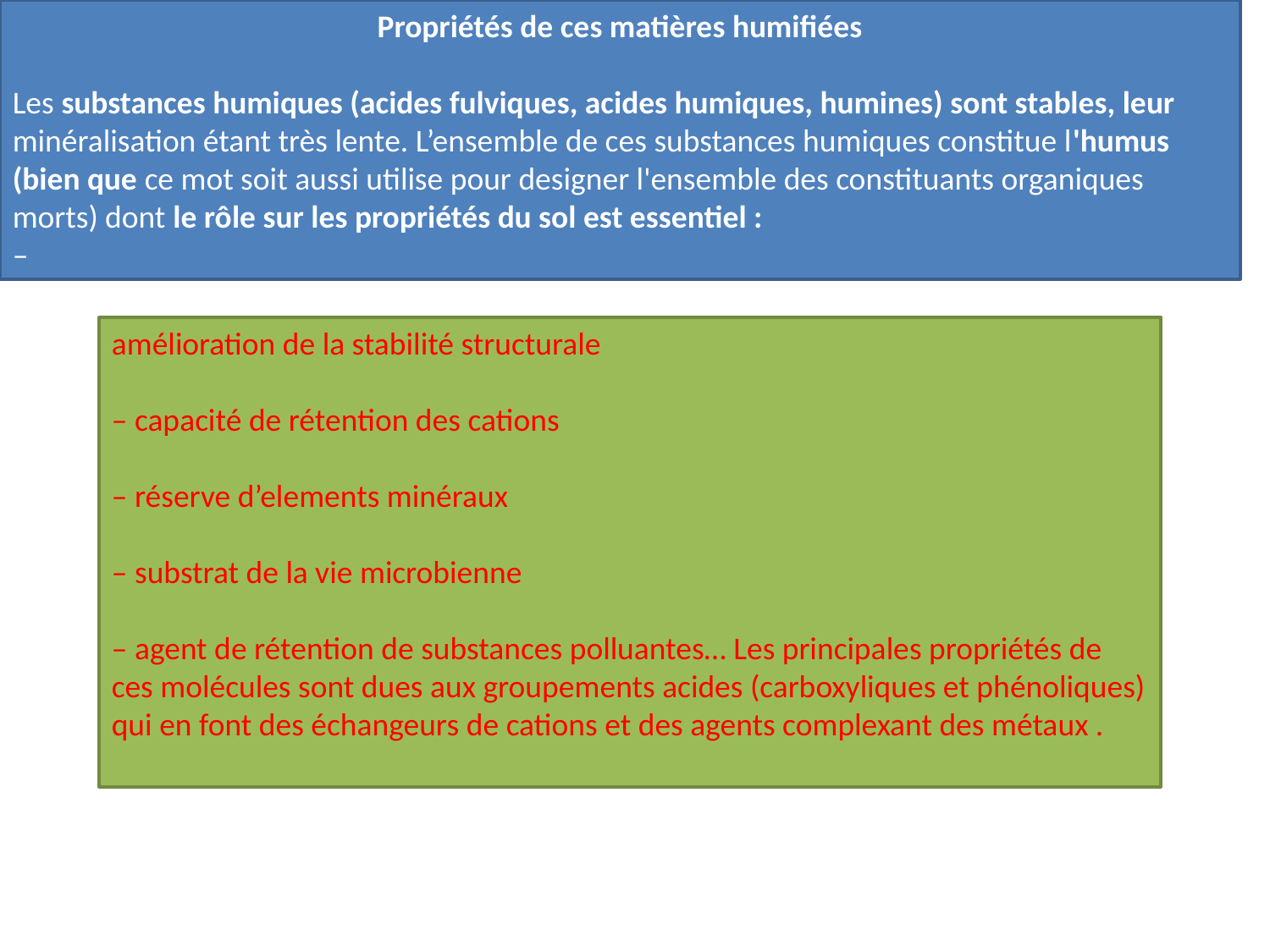

Propriétés de ces matières humifiées

Les substances humiques (acides fulviques, acides humiques, humines) sont stables, leur
minéralisation étant très lente. L’ensemble de ces substances humiques constitue l'humus (bien que ce mot soit aussi utilise pour designer l'ensemble des constituants organiques morts) dont le rôle sur les propriétés du sol est essentiel :
–
amélioration de la stabilité structurale

– capacité de rétention des cations

– réserve d’elements minéraux

– substrat de la vie microbienne

– agent de rétention de substances polluantes… Les principales propriétés de ces molécules sont dues aux groupements acides (carboxyliques et phénoliques) qui en font des échangeurs de cations et des agents complexant des métaux .